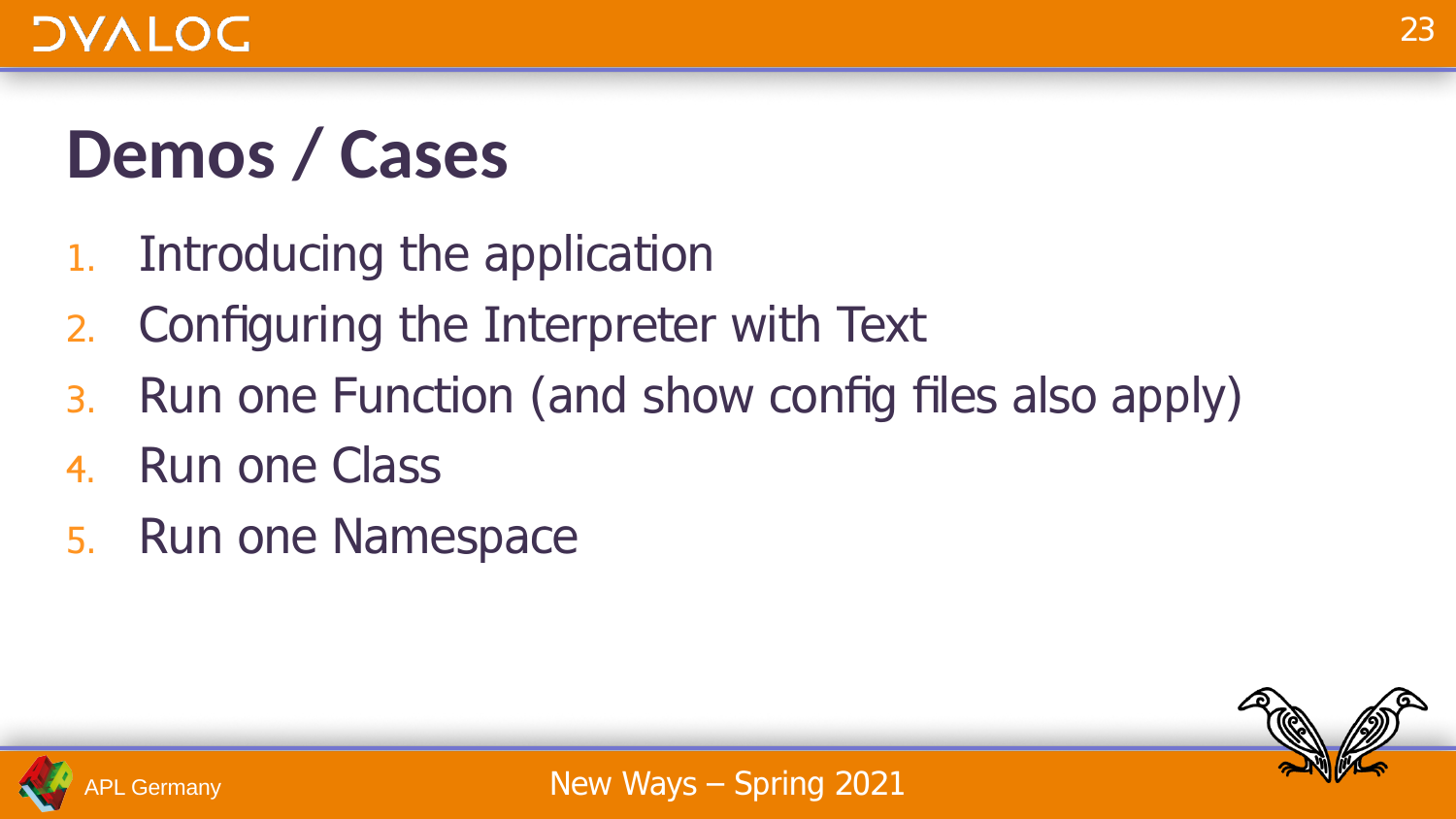

# Demos / Cases
Introducing the application
Configuring the Interpreter with Text
Run one Function (and show config files also apply)
Run one Class
Run one Namespace